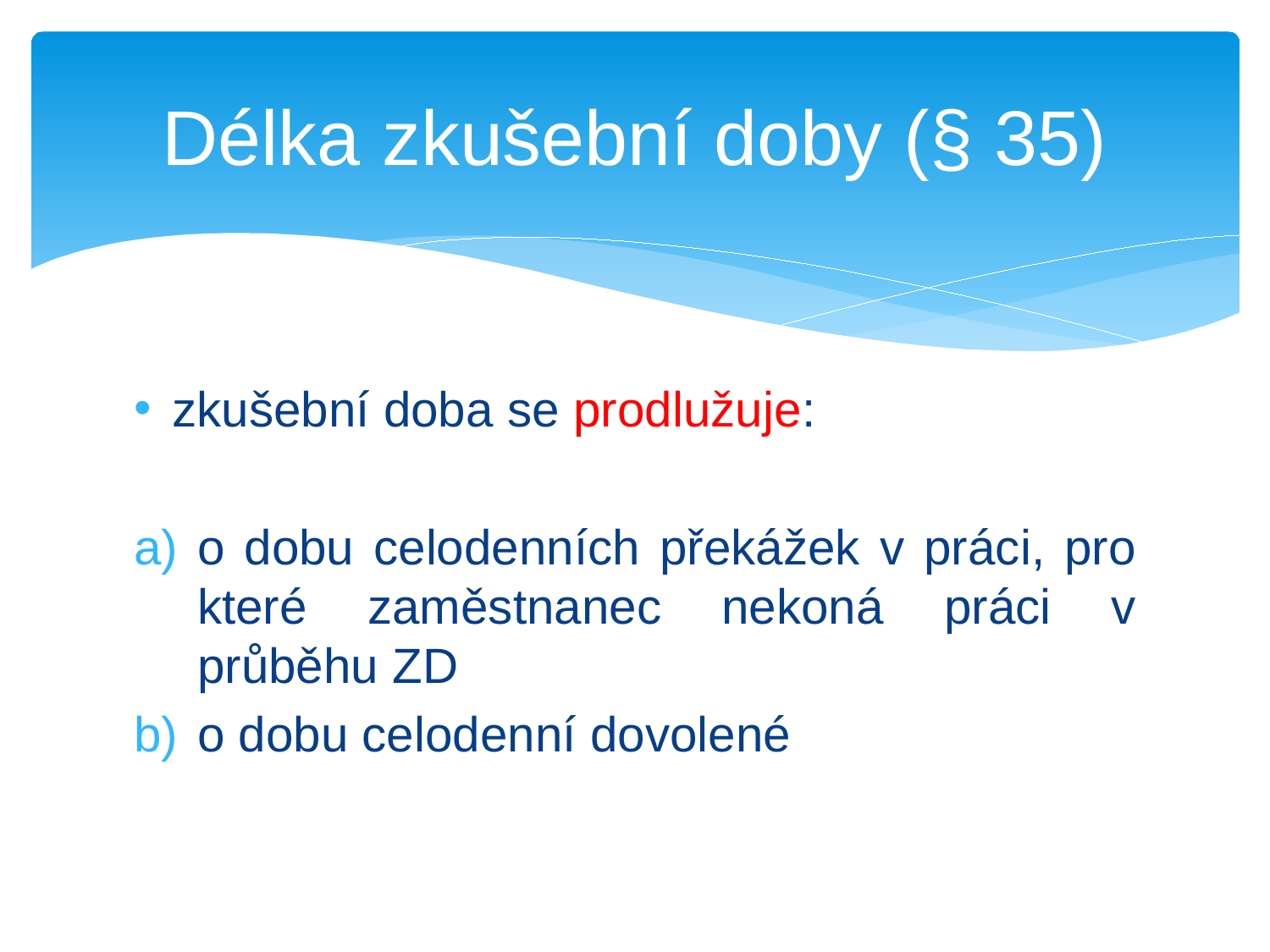

# Délka zkušební doby (§ 35)
zkušební doba se prodlužuje:

o dobu celodenních překážek v práci, pro které zaměstnanec nekoná práci v průběhu ZD
o dobu celodenní dovolené